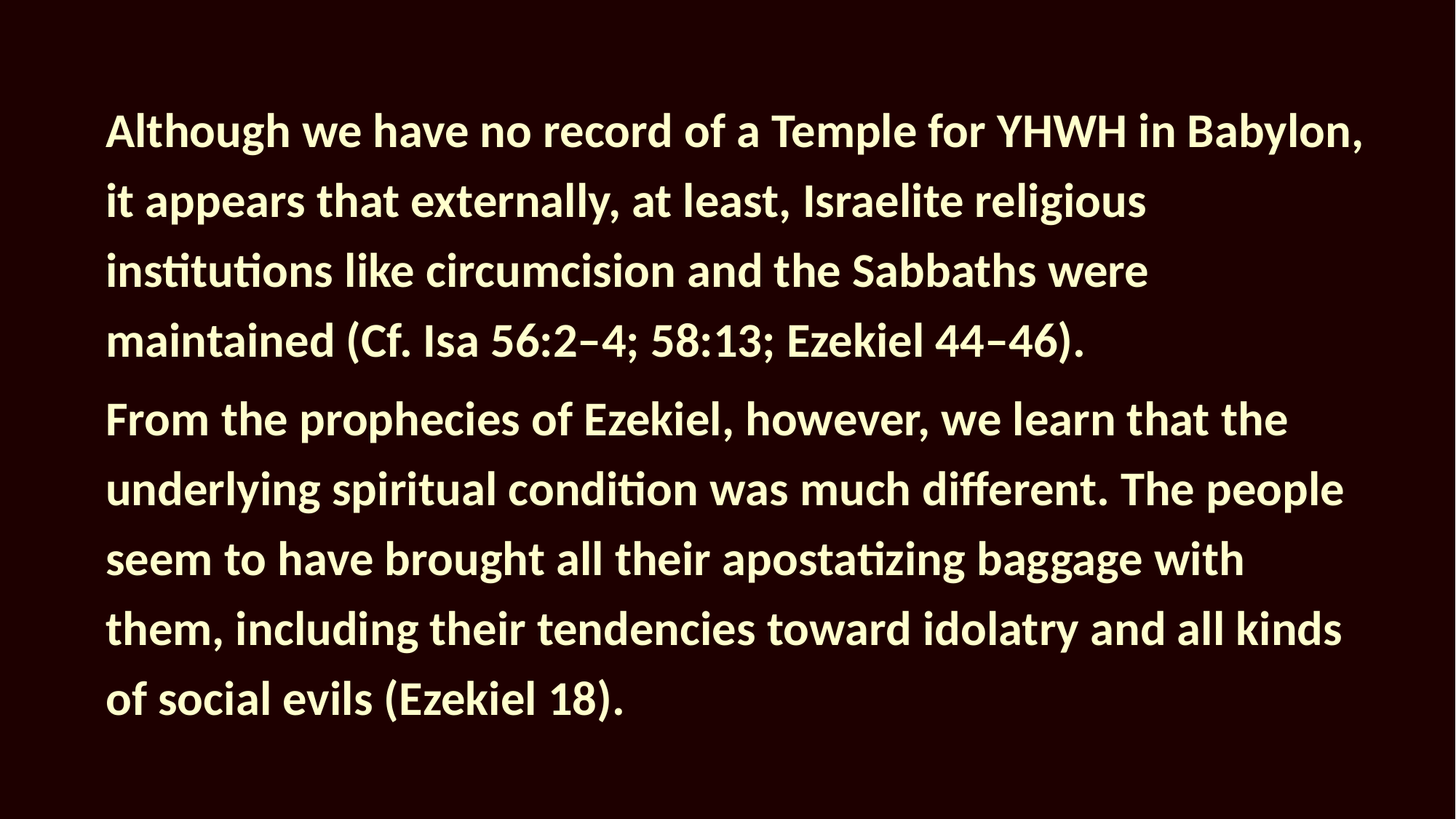

Although we have no record of a Temple for YHWH in Babylon, it appears that externally, at least, Israelite religious institutions like circumcision and the Sabbaths were maintained (Cf. Isa 56:2–4; 58:13; Ezekiel 44–46).
From the prophecies of Ezekiel, however, we learn that the underlying spiritual condition was much different. The people seem to have brought all their apostatizing baggage with them, including their tendencies toward idolatry and all kinds of social evils (Ezekiel 18).